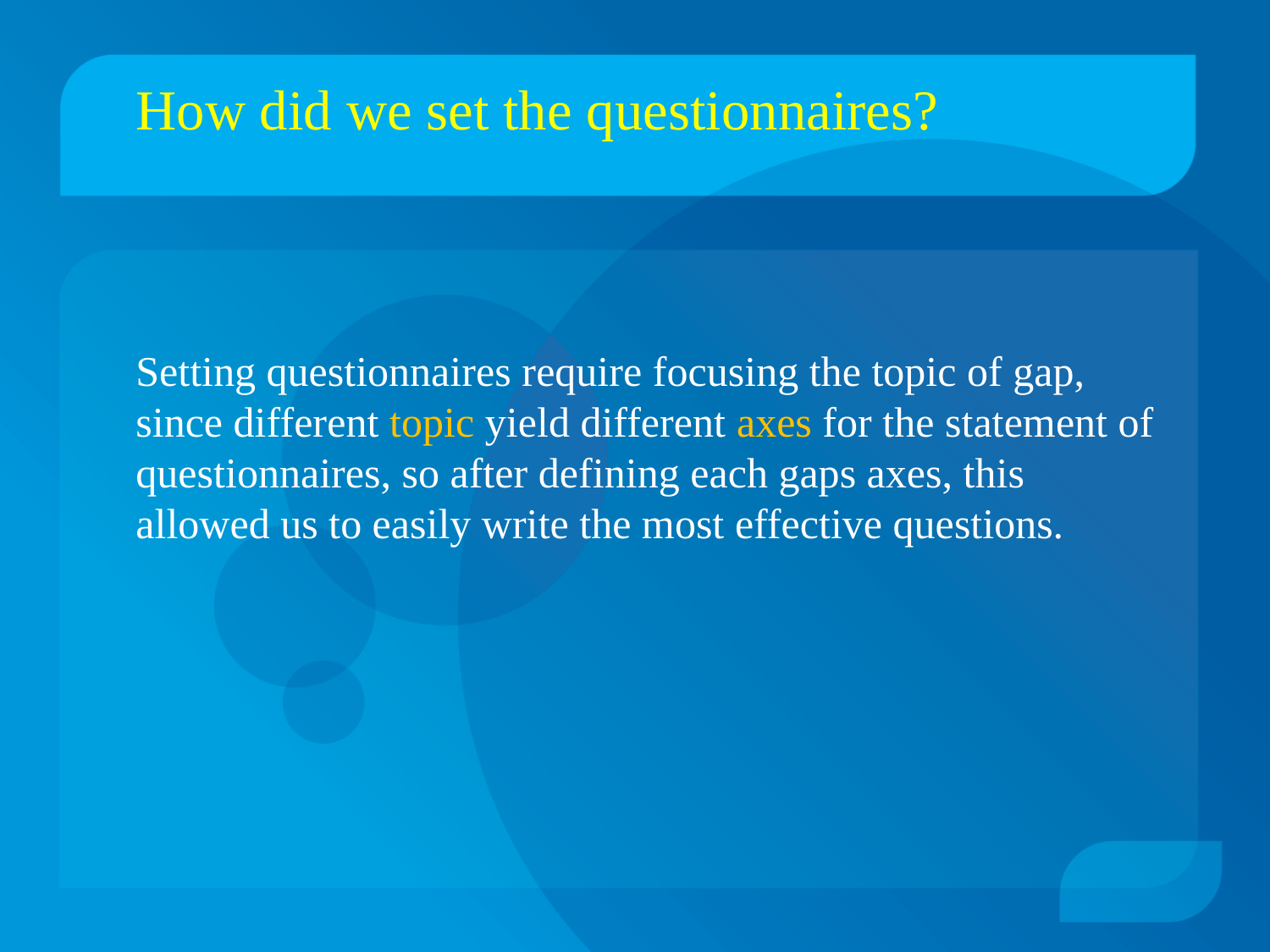

How did we set the questionnaires?

Setting questionnaires require focusing the topic of gap, since different topic yield different axes for the statement of questionnaires, so after defining each gaps axes, this allowed us to easily write the most effective questions.